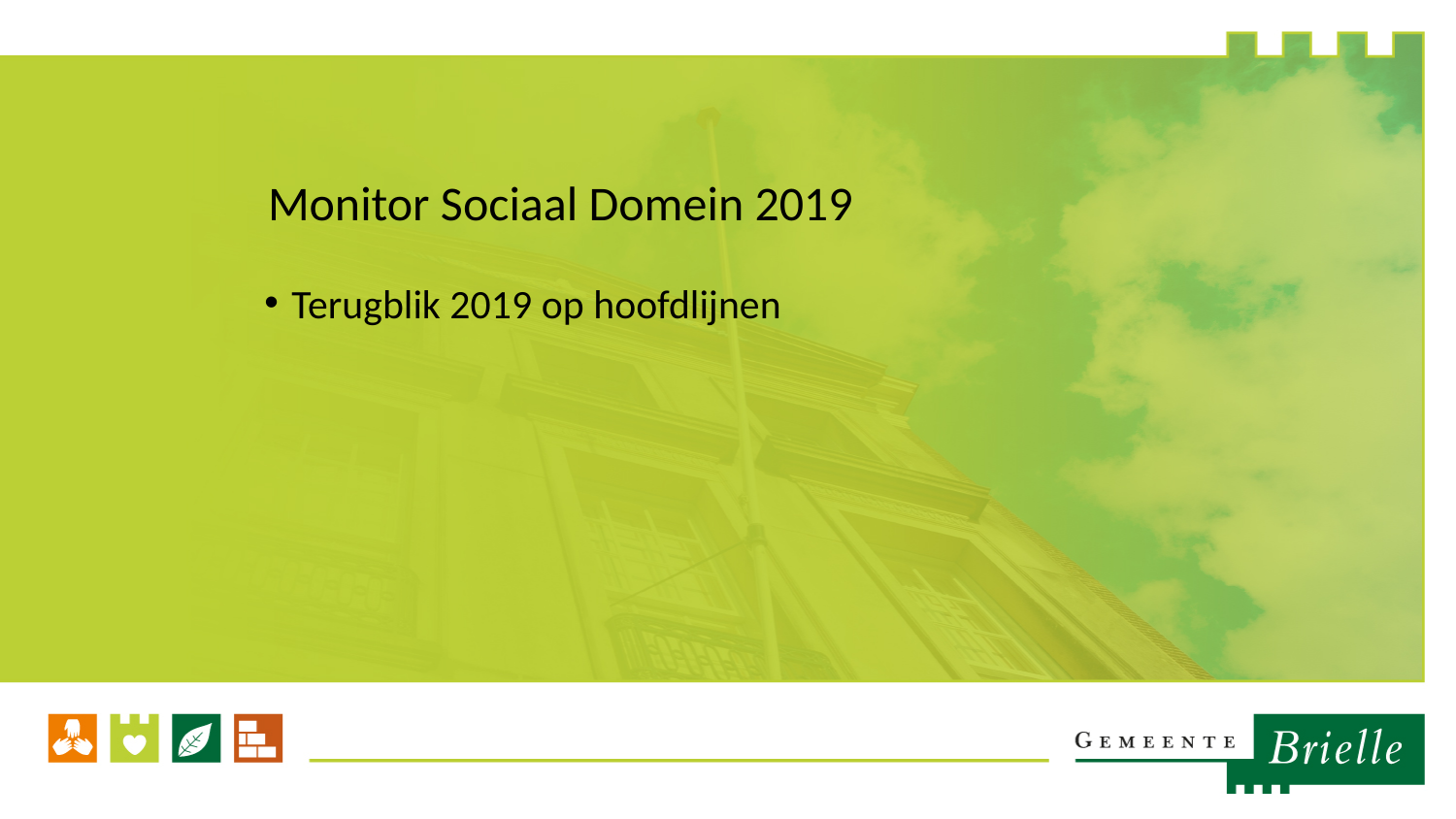

# Monitor Sociaal Domein 2019
Terugblik 2019 op hoofdlijnen